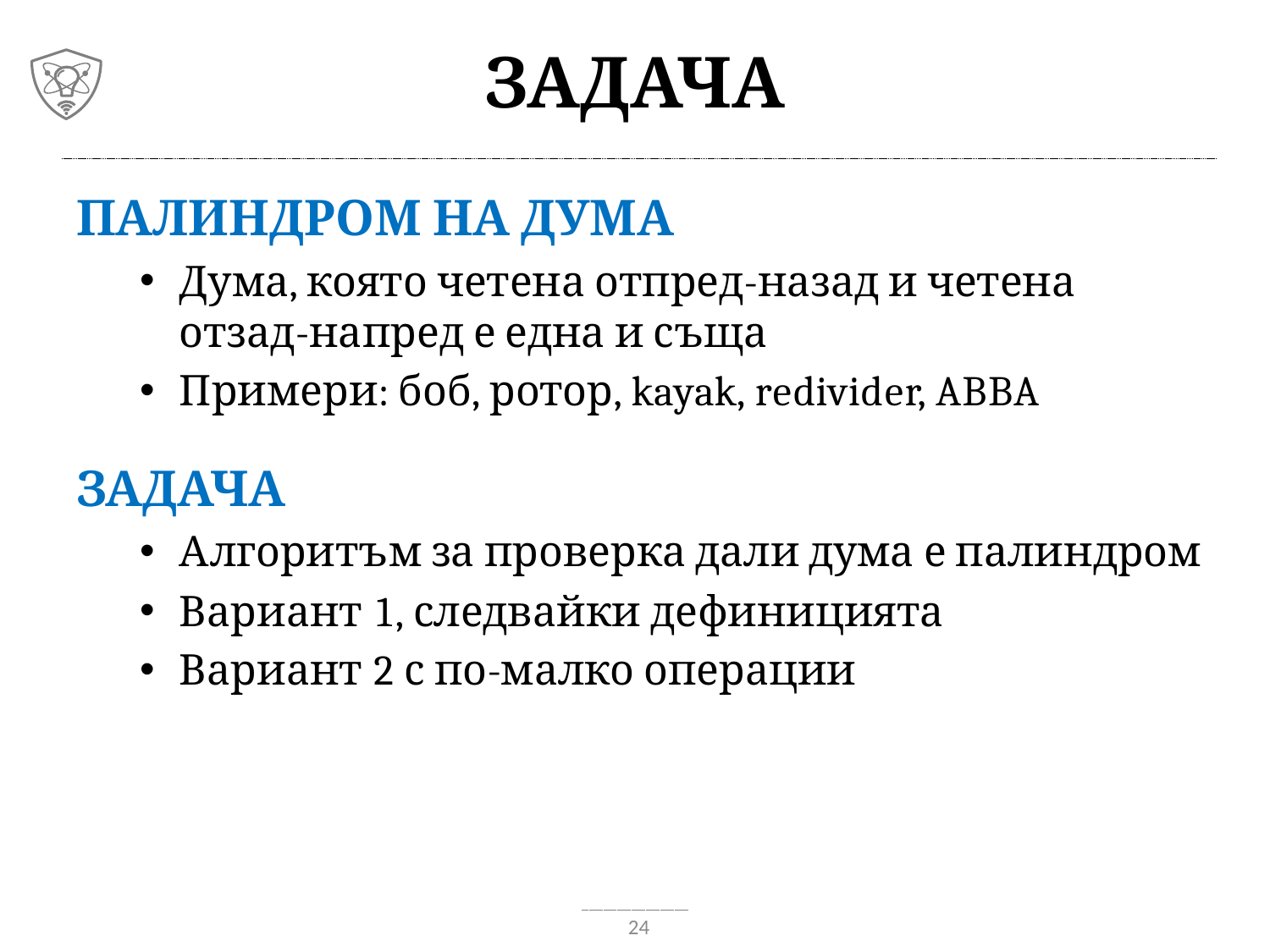

# Задача
Палиндром на дума
Дума, която четена отпред-назад и четена отзад-напред е една и съща
Примери: боб, ротор, kayak, redivider, ABBA
Задача
Алгоритъм за проверка дали дума е палиндром
Вариант 1, следвайки дефиницията
Вариант 2 с по-малко операции
24